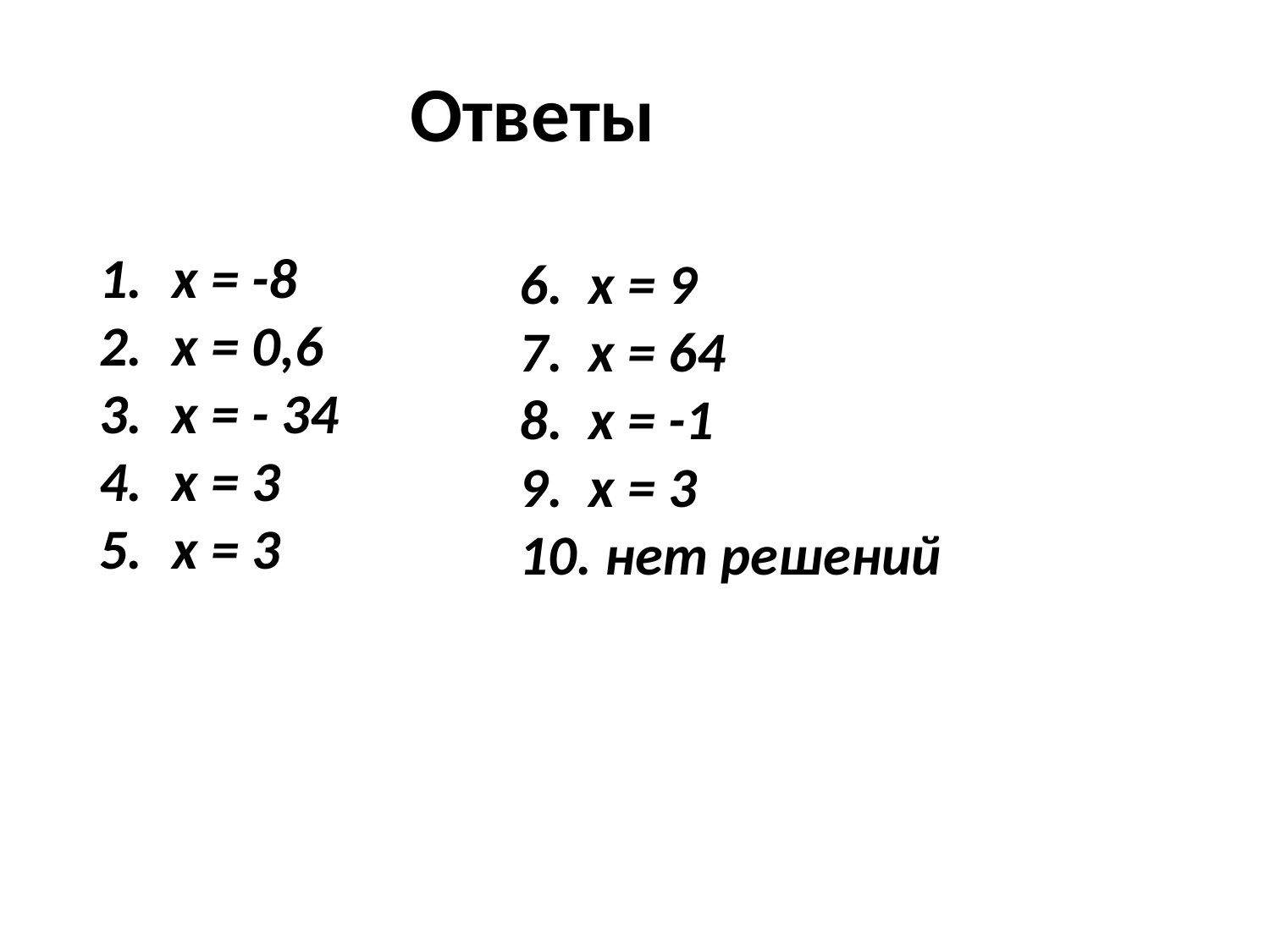

# Ответы
  x = -8
  x = 0,6
  x = - 34
  x = 3
  x = 3
6.  x = 9
7.  x = 64
8.  x = -1
9.  x = 3
10. нет решений